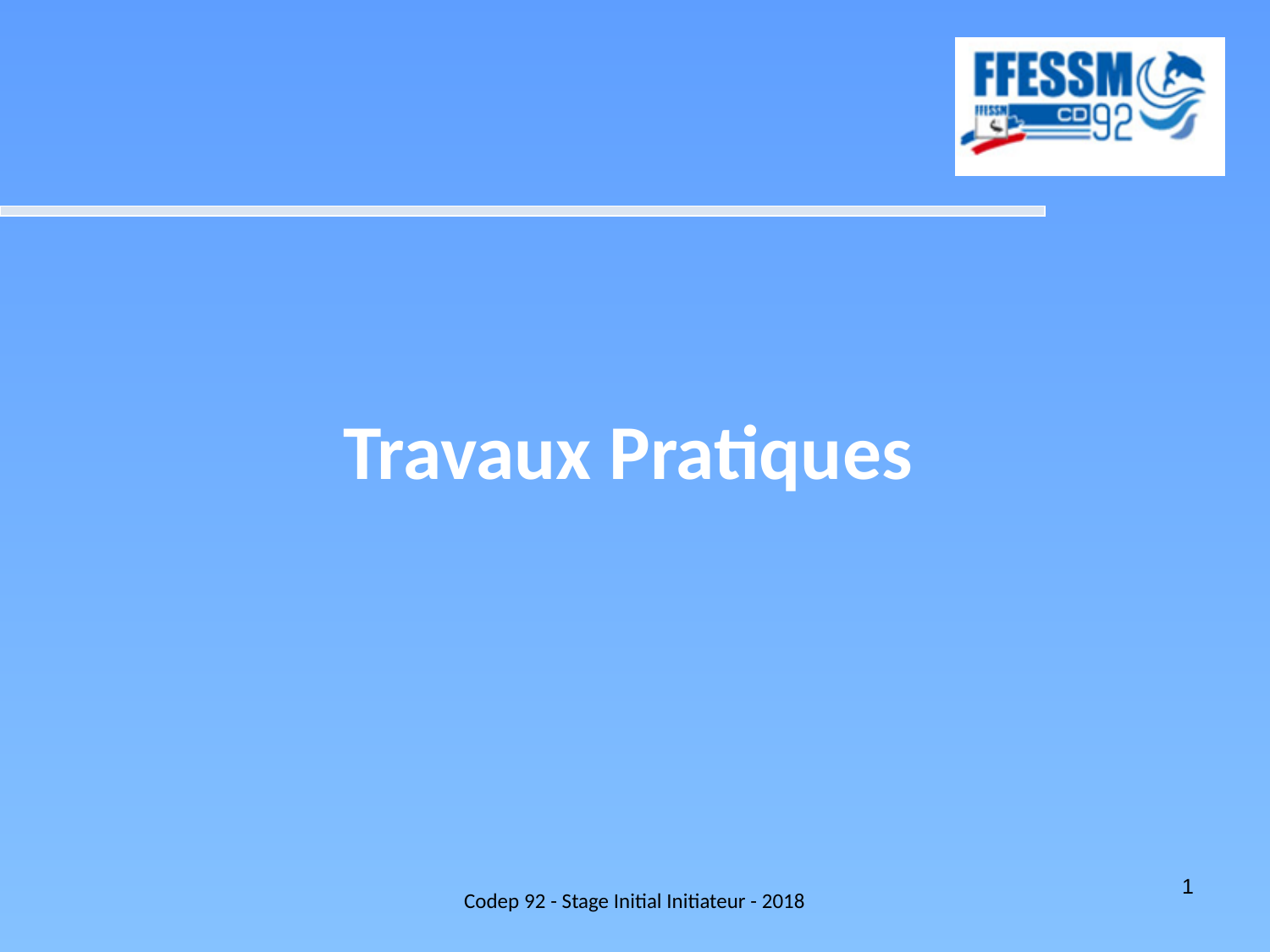

Travaux Pratiques
Codep 92 - Stage Initial Initiateur - 2018
1